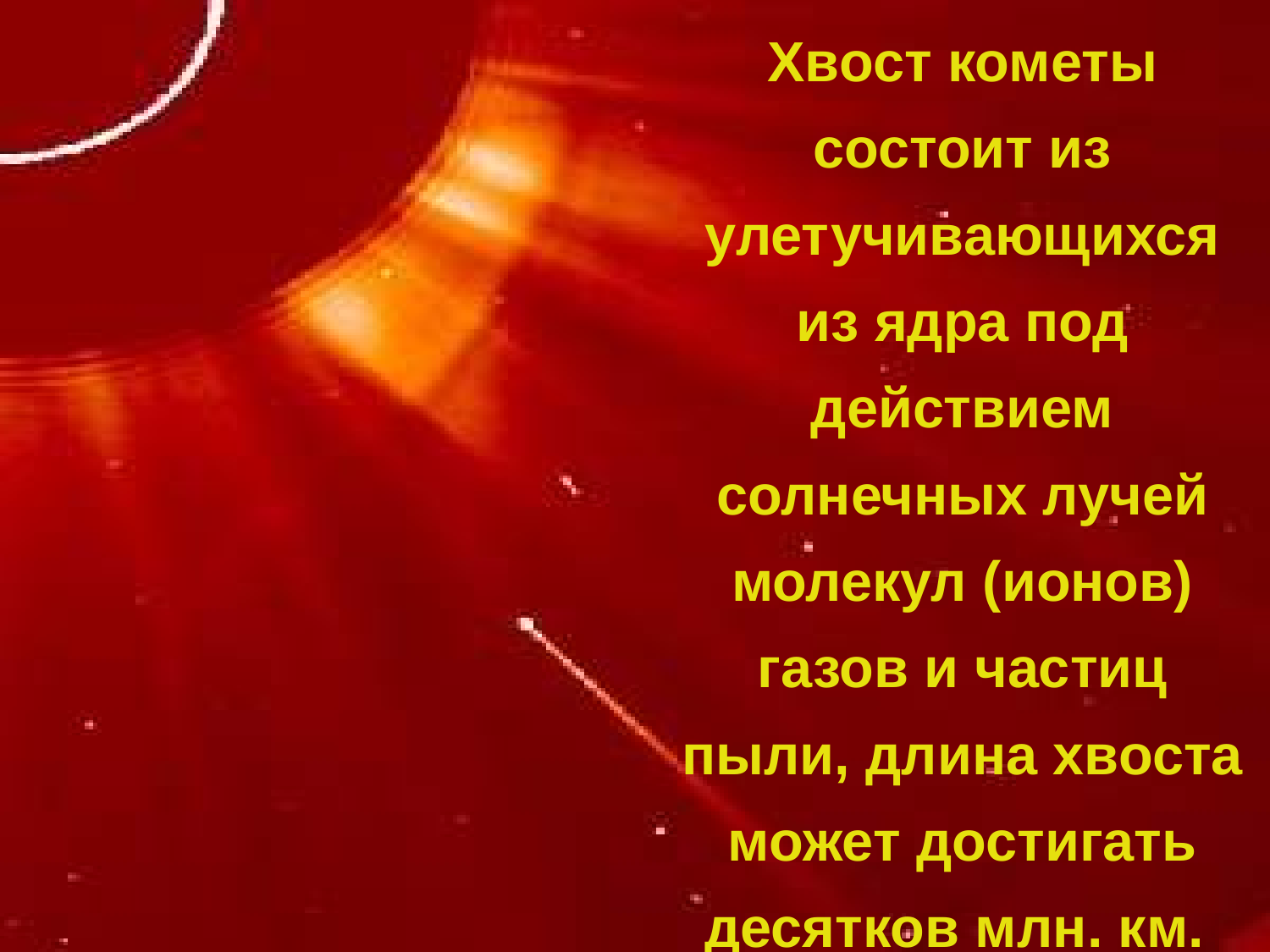

Хвост кометы состоит из улетучивающихся из ядра под действием солнечных лучей молекул (ионов) газов и частиц пыли, длина хвоста может достигать десятков млн. км.